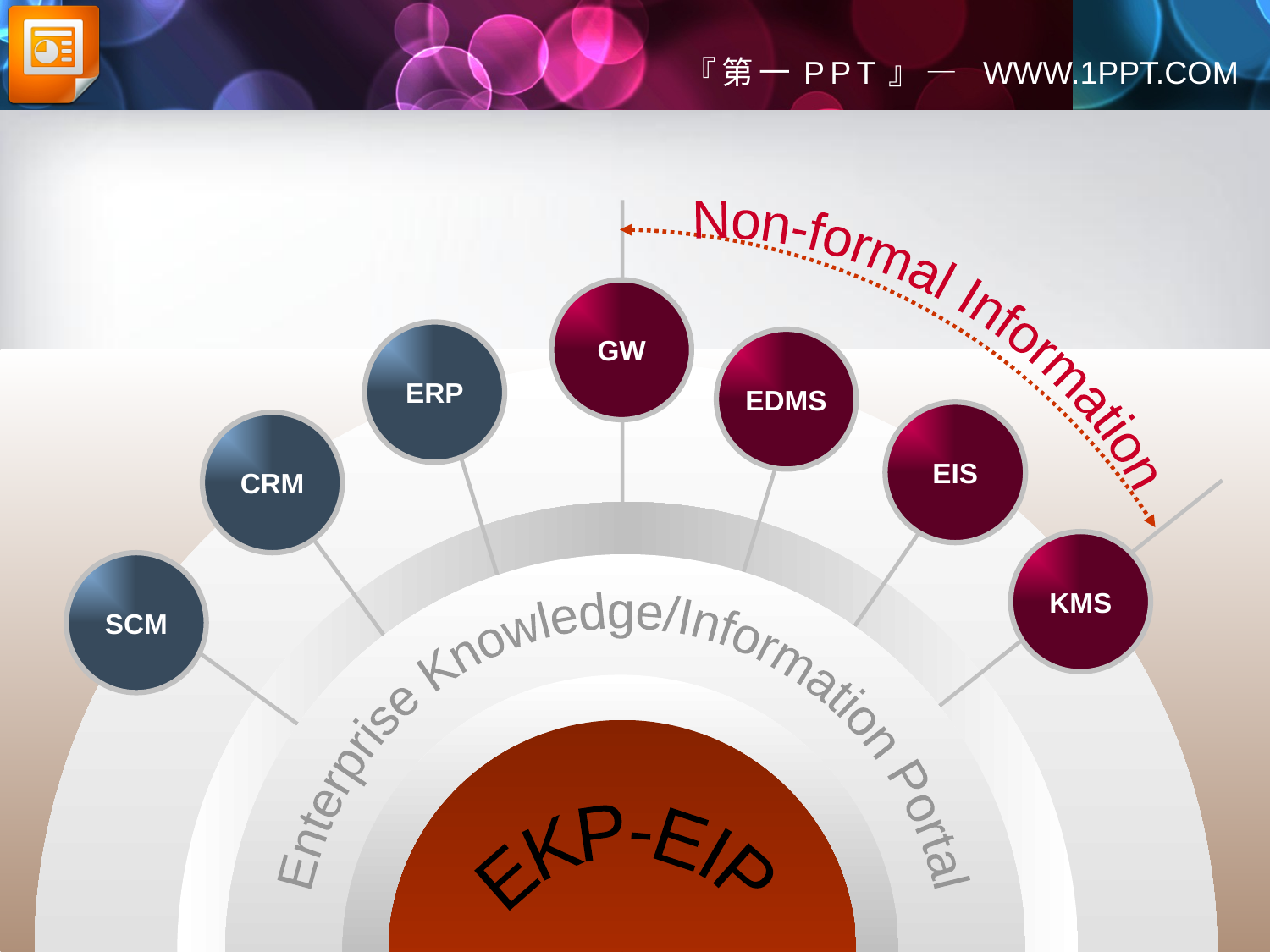

Non-formal Information
GW
ERP
EDMS

EIS
CRM

KMS

SCM

Enterprise Knowledge/Information Portal

EKP-EIP